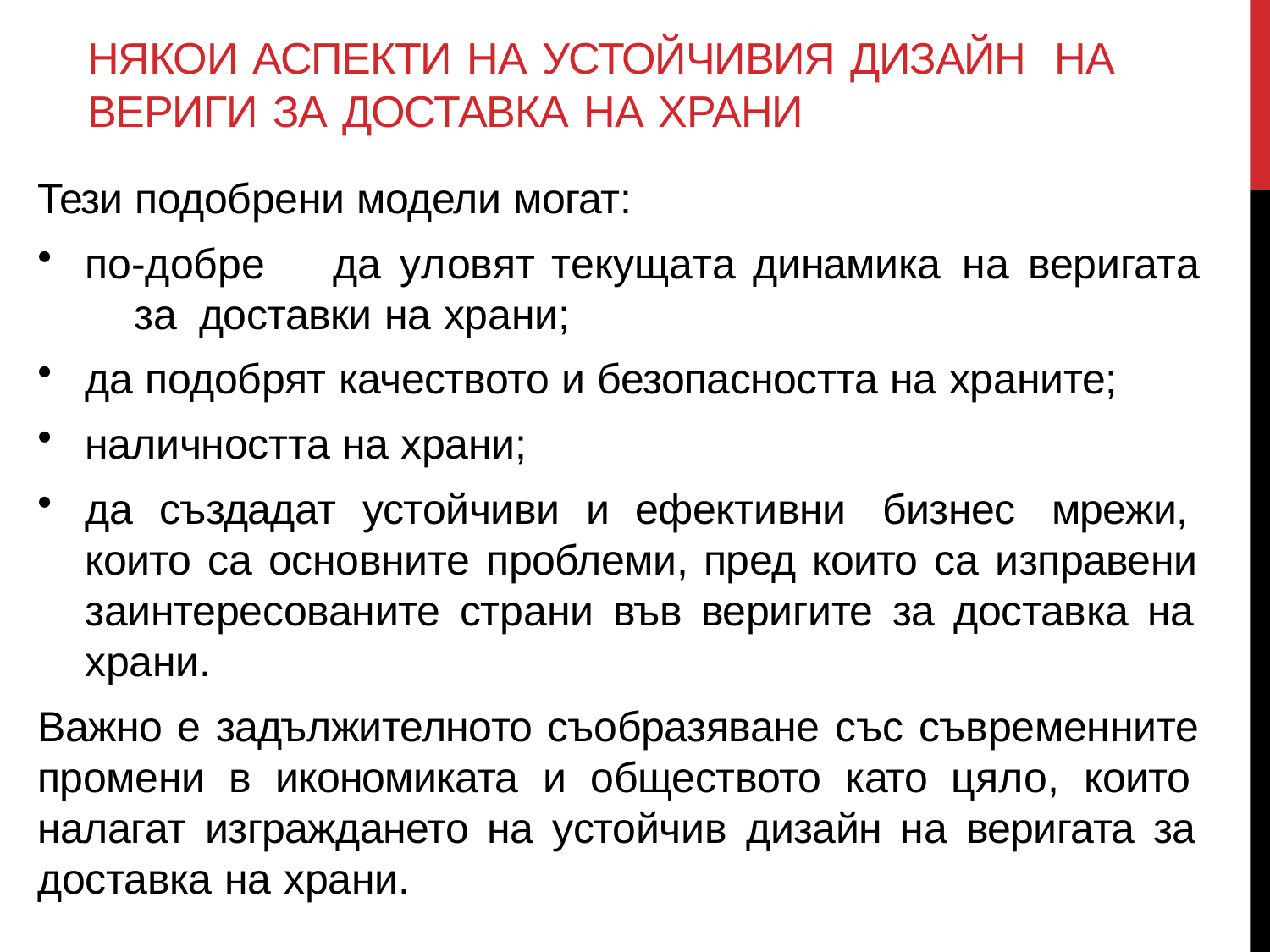

# НЯКОИ АСПЕКТИ НА УСТОЙЧИВИЯ ДИЗАЙН  НА ВЕРИГИ ЗА ДОСТАВКА НА ХРАНИ
Тези подобрени модели могат:
по-добре	да	уловят	текущата	динамика	на	веригата	за  доставки на храни;
да подобрят качеството и безопасността на храните;
наличността на храни;
да създадат устойчиви и ефективни бизнес мрежи,  които са основните проблеми, пред които са изправени  заинтересованите страни във веригите за доставка на  храни.
Важно е задължителното съобразяване със съвременните  промени в икономиката и обществото като цяло, които  налагат изграждането на устойчив дизайн на веригата за  доставка на храни.